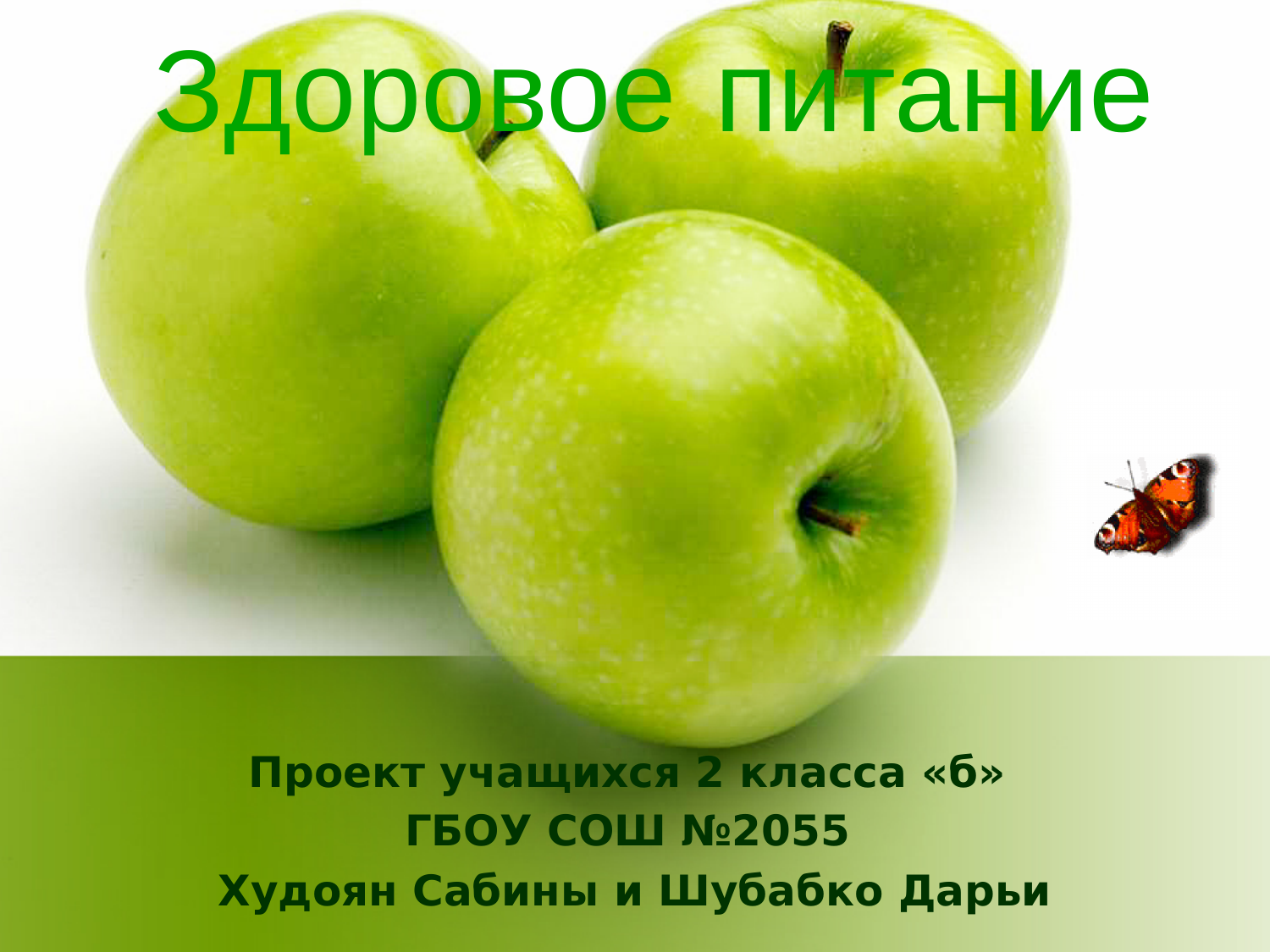

# Здоровое питание
Проект учащихся 2 класса «б»
ГБОУ СОШ №2055
Худоян Сабины и Шубабко Дарьи